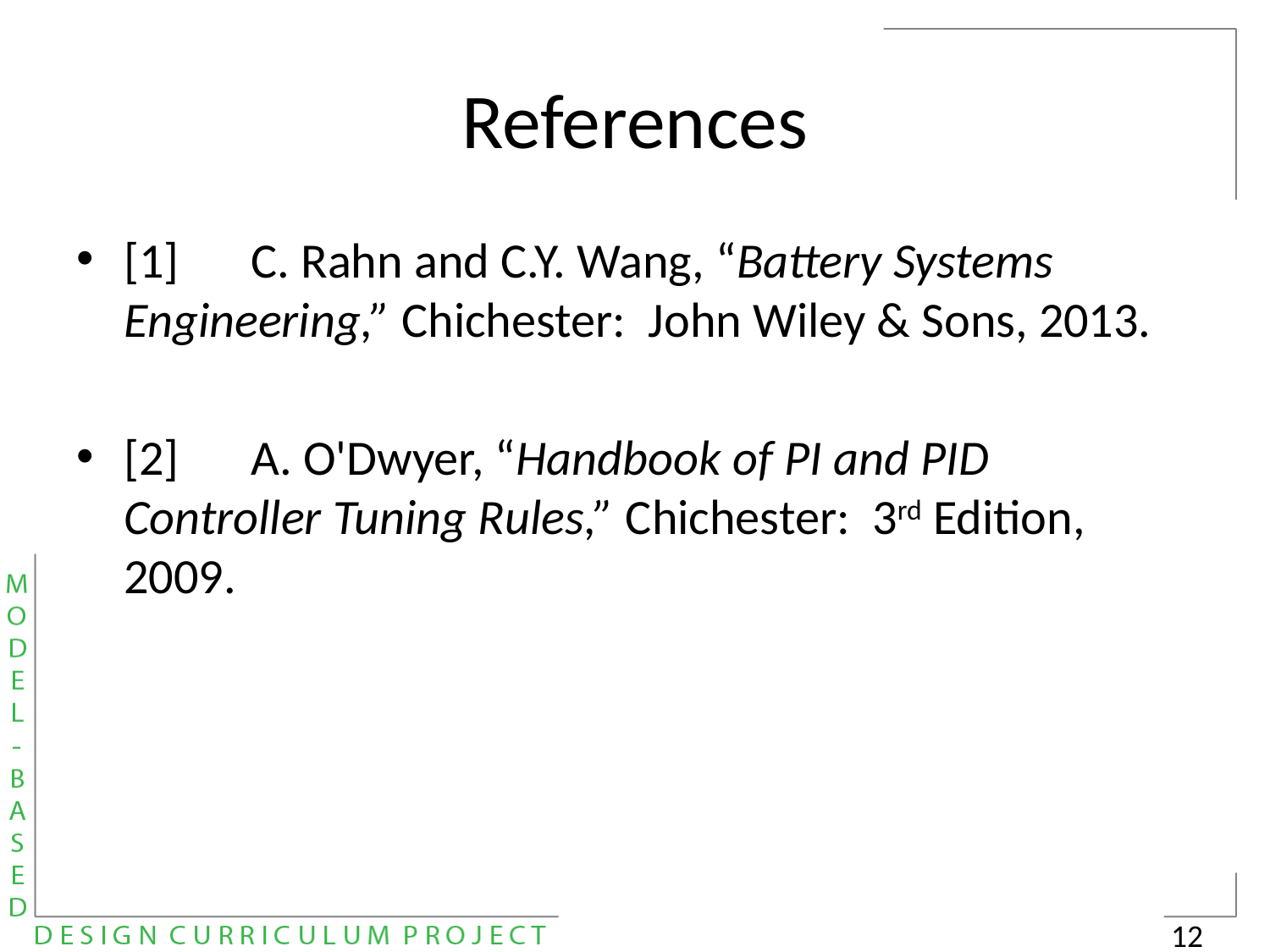

# References
[1]	C. Rahn and C.Y. Wang, “Battery Systems Engineering,” Chichester:  John Wiley & Sons, 2013.

[2]	A. O'Dwyer, “Handbook of PI and PID Controller Tuning Rules,” Chichester:  3rd Edition, 2009.